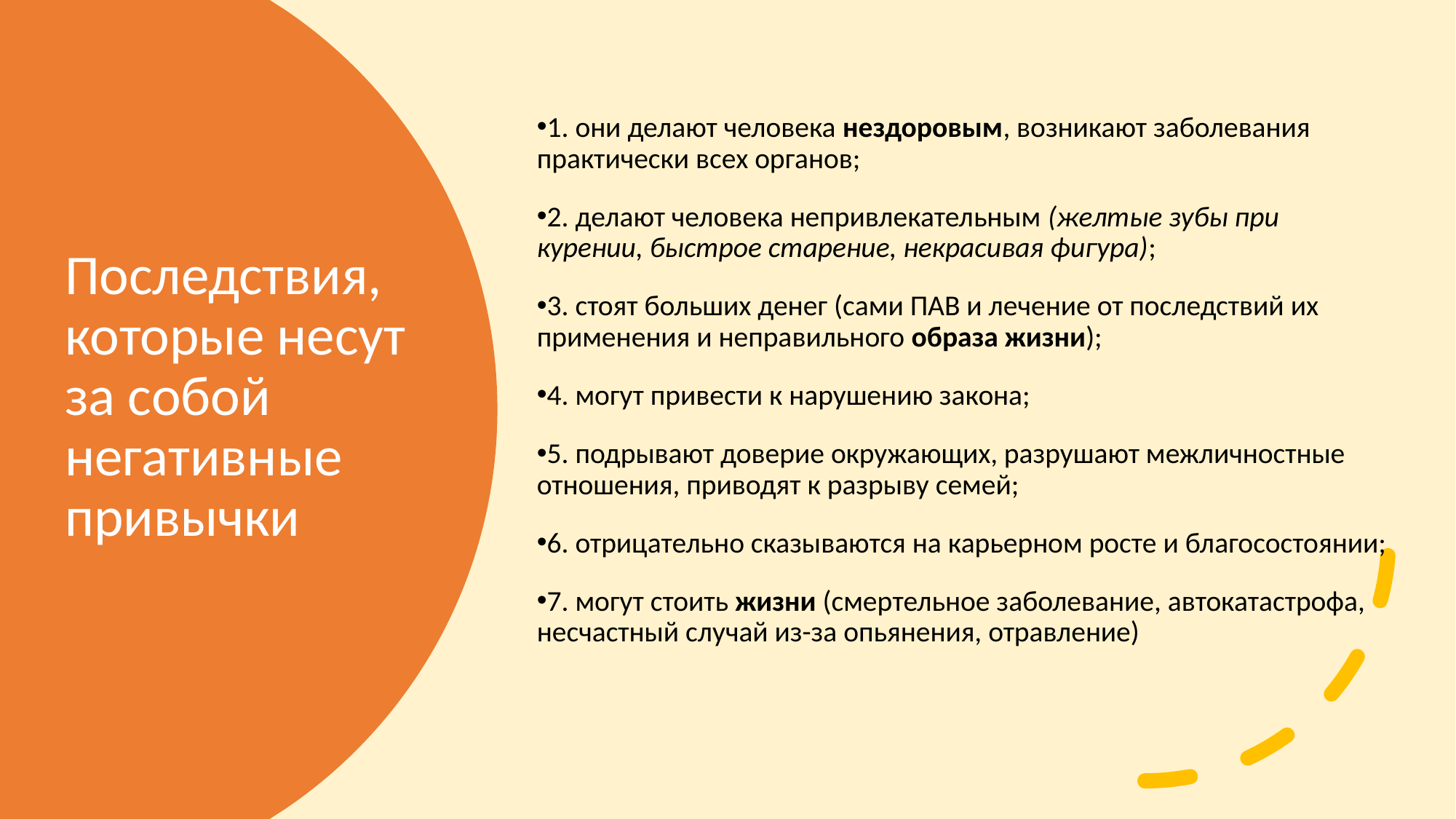

1. они делают человека нездоровым, возникают заболевания практически всех органов;
2. делают человека непривлекательным (желтые зубы при курении, быстрое старение, некрасивая фигура);
3. стоят больших денег (сами ПАВ и лечение от последствий их применения и неправильного образа жизни);
4. могут привести к нарушению закона;
5. подрывают доверие окружающих, разрушают межличностные отношения, приводят к разрыву семей;
6. отрицательно сказываются на карьерном росте и благосостоянии;
7. могут стоить жизни (смертельное заболевание, автокатастрофа, несчастный случай из-за опьянения, отравление)

# Последствия, которые несут за собой негативные привычки